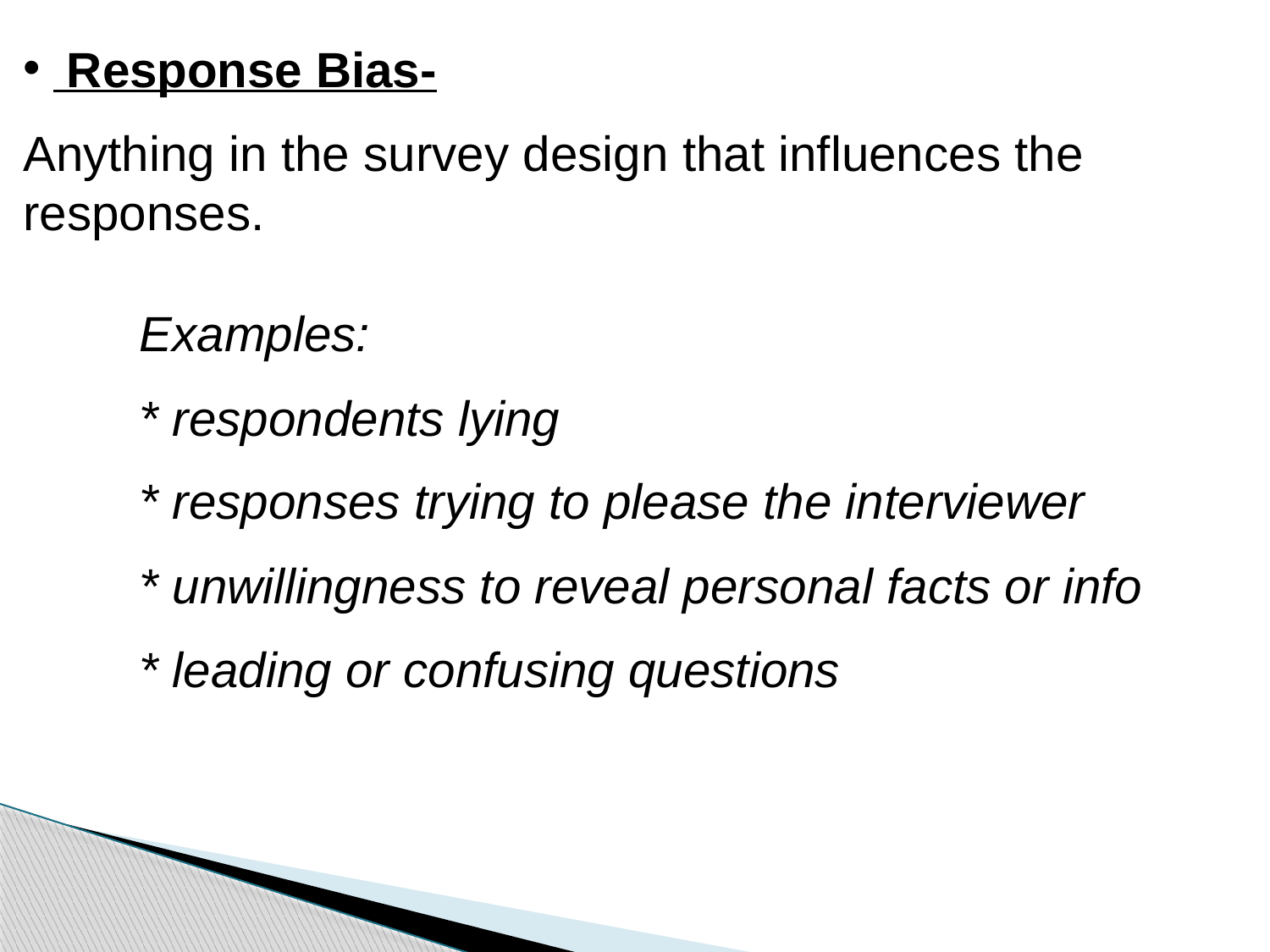

Response Bias-
Anything in the survey design that influences the responses.
	Examples:
	* respondents lying
	* responses trying to please the interviewer
	* unwillingness to reveal personal facts or info
	* leading or confusing questions